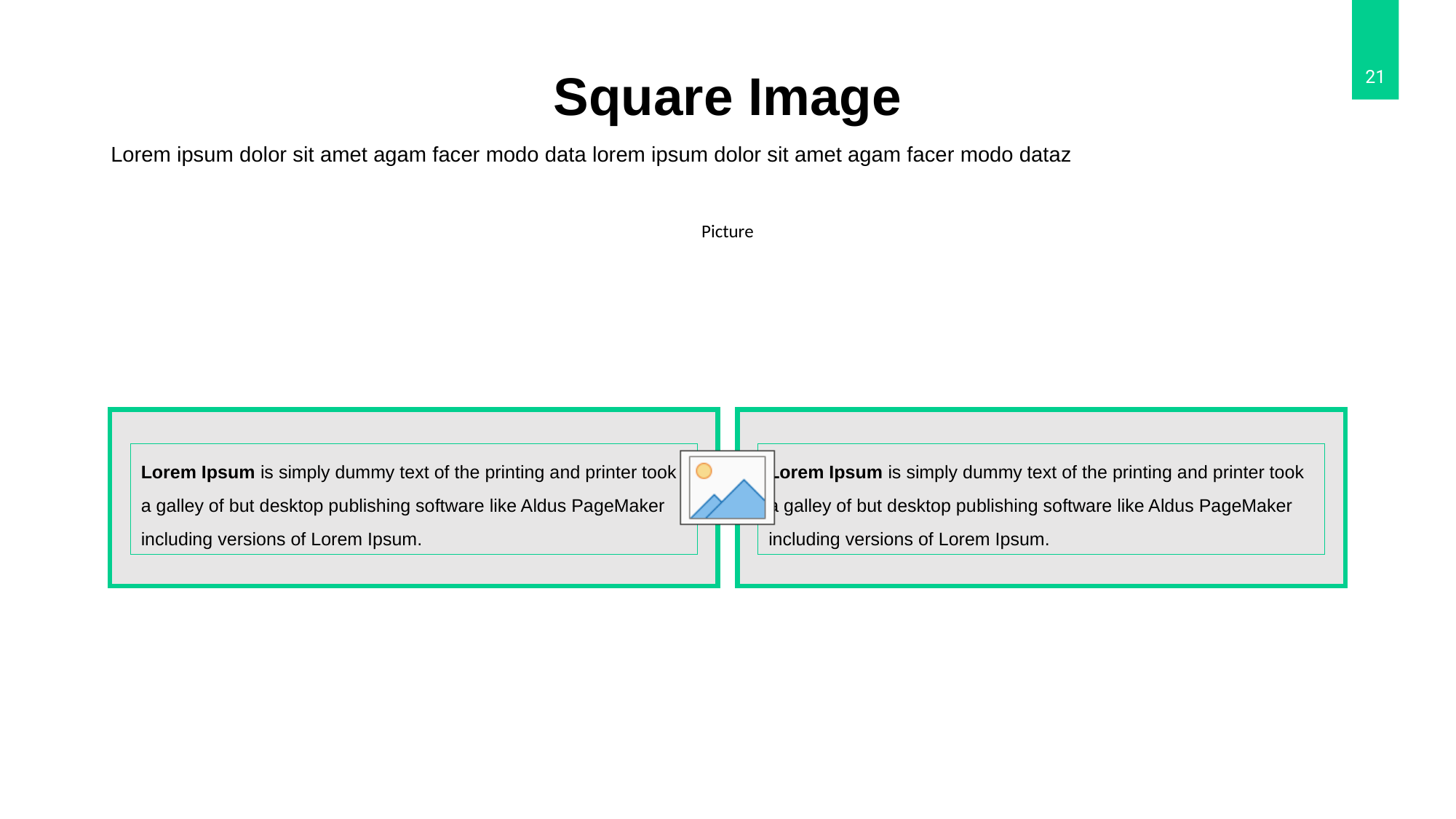

Square Image
21
Lorem ipsum dolor sit amet agam facer modo data lorem ipsum dolor sit amet agam facer modo dataz

Lorem Ipsum is simply dummy text of the printing and printer took a galley of but desktop publishing software like Aldus PageMaker including versions of Lorem Ipsum.

Lorem Ipsum is simply dummy text of the printing and printer took a galley of but desktop publishing software like Aldus PageMaker including versions of Lorem Ipsum.